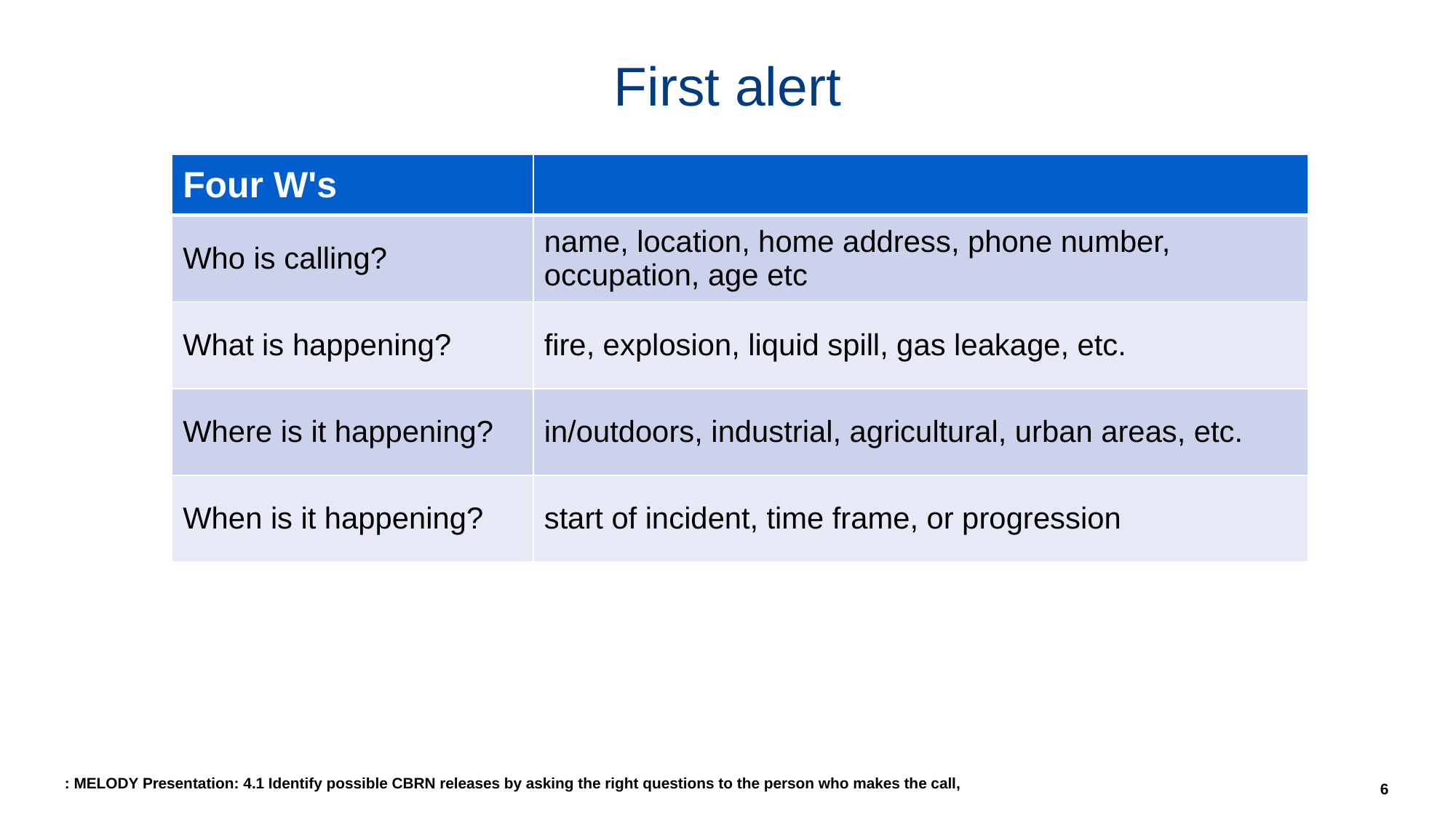

# First alert
| Four W's |  |
| --- | --- |
| Who is calling? | name, location, home address, phone number, occupation, age etc |
| What is happening? | fire, explosion, liquid spill, gas leakage, etc. |
| Where is it happening? | in/outdoors, industrial, agricultural, urban areas, etc. |
| When is it happening? | start of incident, time frame, or progression |
: MELODY Presentation: 4.1 Identify possible CBRN releases by asking the right questions to the person who makes the call,
6